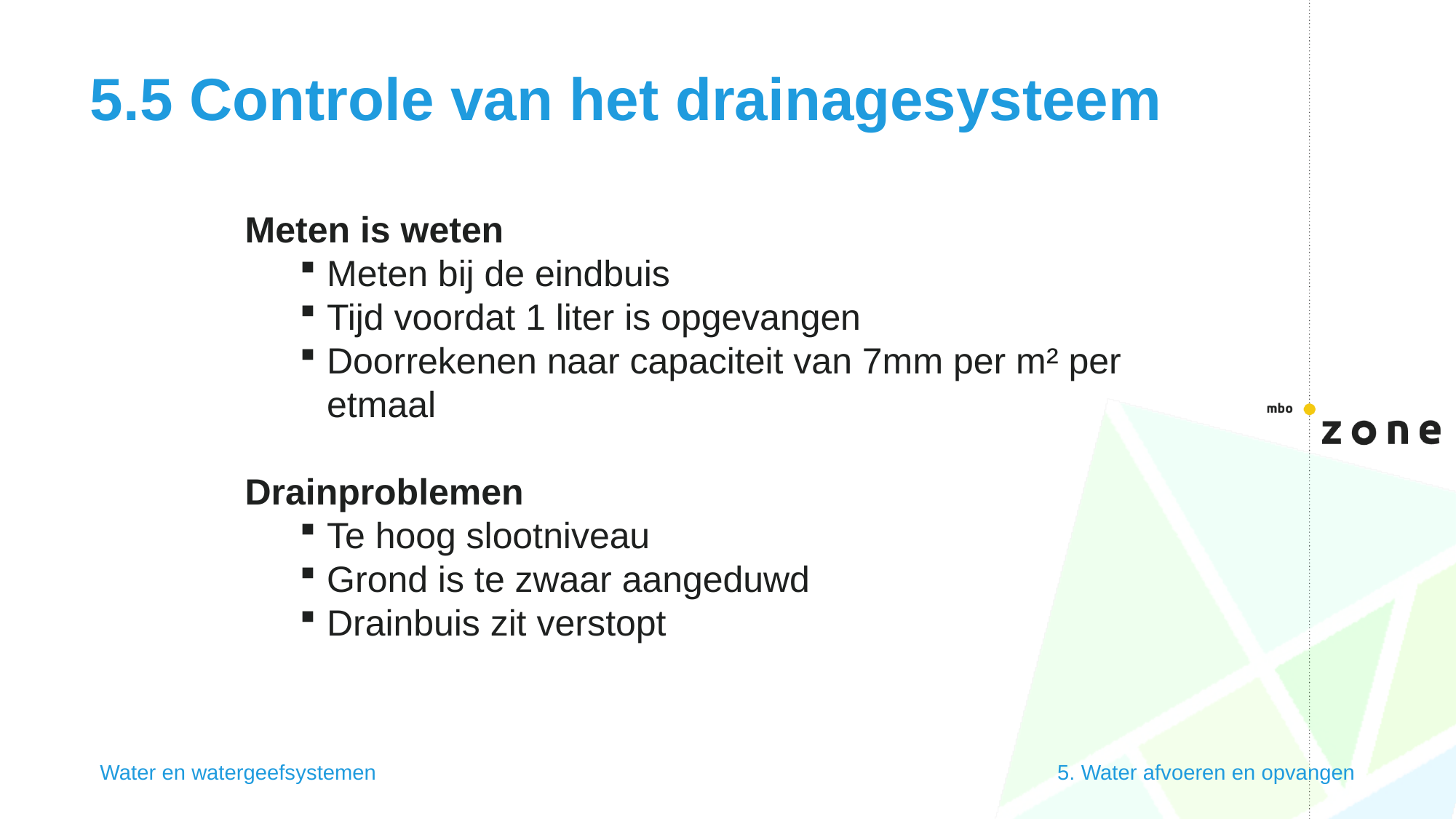

# 5.5 Controle van het drainagesysteem
Meten is weten
Meten bij de eindbuis
Tijd voordat 1 liter is opgevangen
Doorrekenen naar capaciteit van 7mm per m² per etmaal

Drainproblemen
Te hoog slootniveau
Grond is te zwaar aangeduwd
Drainbuis zit verstopt
Water en watergeefsystemen
5. Water afvoeren en opvangen